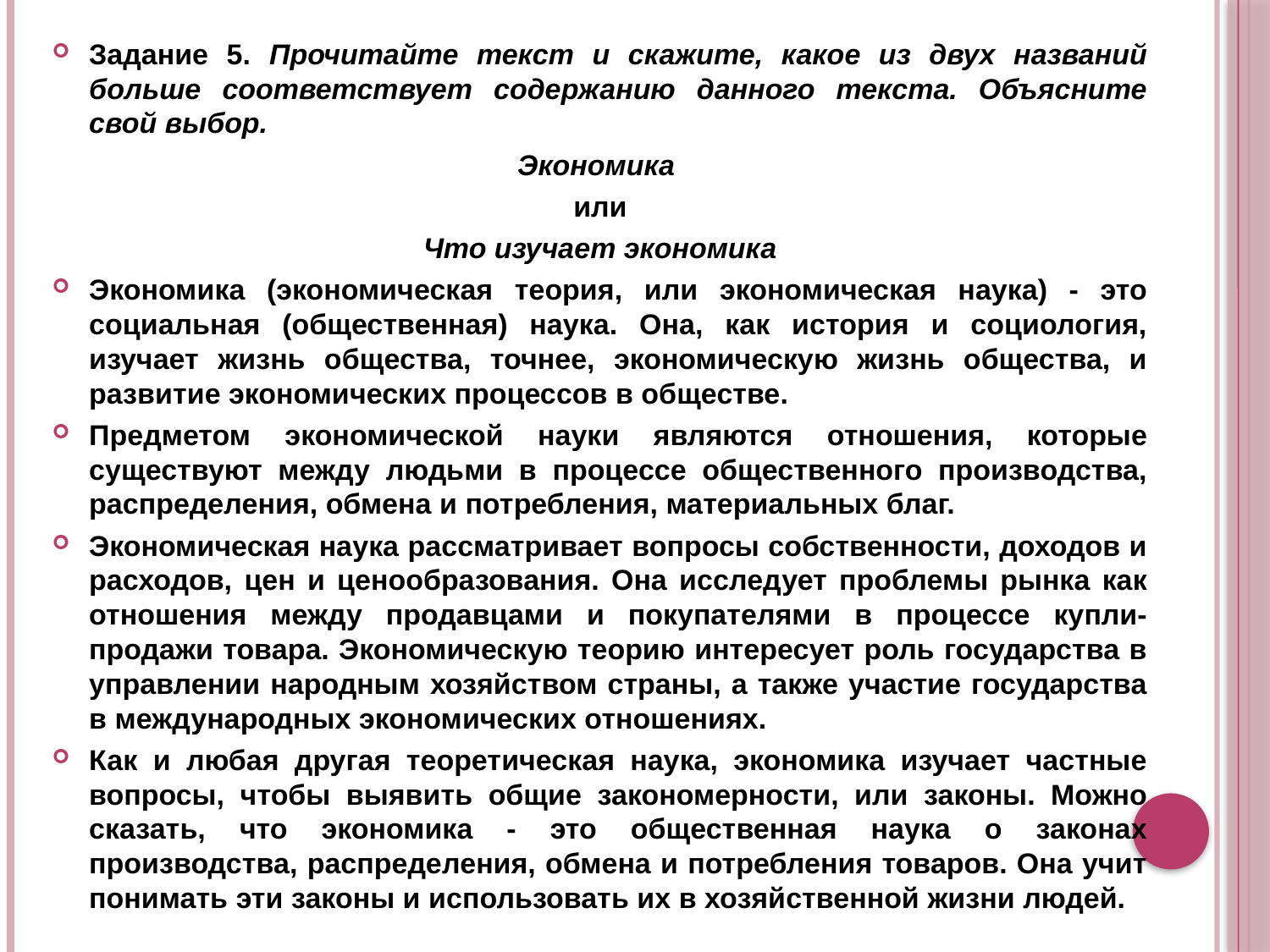

Задание 5. Прочитайте текст и скажите, какое из двух названий больше соответствует содержанию данного текста. Объясните свой выбор.
Экономика
или
Что изучает экономика
Экономика (экономическая теория, или экономическая наука) - это социальная (общественная) наука. Она, как история и социология, изучает жизнь общества, точнее, экономическую жизнь общества, и развитие экономических процессов в обществе.
Предметом экономической науки являются отношения, которые существуют между людьми в процессе общественного производства, распределения, обмена и потребления, материальных благ.
Экономическая наука рассматривает вопросы собственности, доходов и расходов, цен и ценообразования. Она исследует проблемы рынка как отношения между продавцами и покупателями в процессе купли-продажи товара. Экономическую теорию интересует роль государства в управлении народным хозяйством страны, а также участие государства в международных экономических отношениях.
Как и любая другая теоретическая наука, экономика изучает частные вопросы, чтобы выявить общие закономерности, или законы. Можно сказать, что экономика - это общественная наука о законах производства, распределения, обмена и потребления товаров. Она учит понимать эти законы и использовать их в хозяйственной жизни людей.